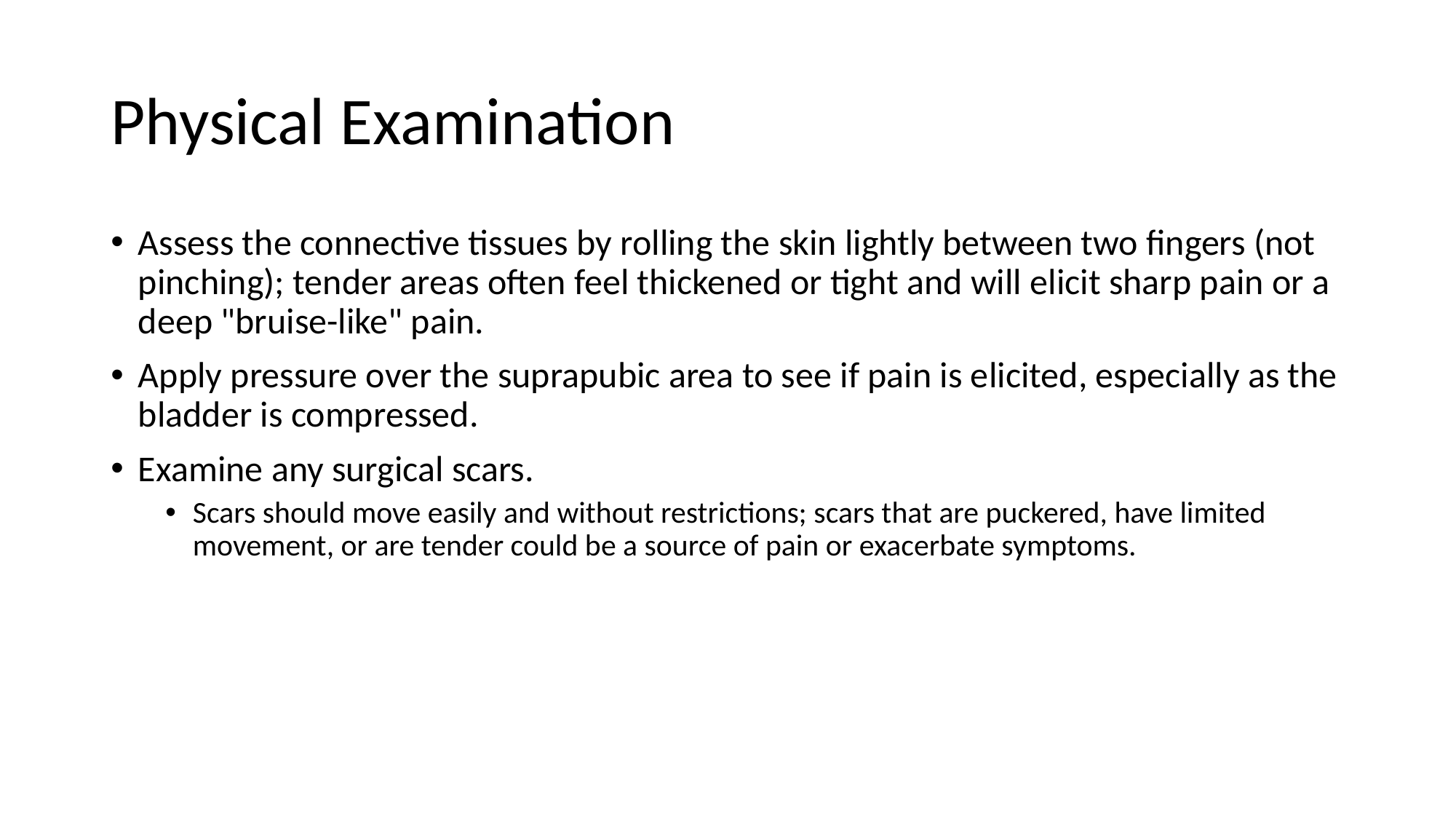

# Physical Examination
Assess the connective tissues by rolling the skin lightly between two fingers (not pinching); tender areas often feel thickened or tight and will elicit sharp pain or a deep "bruise-like" pain.
Apply pressure over the suprapubic area to see if pain is elicited, especially as the bladder is compressed.
Examine any surgical scars.
Scars should move easily and without restrictions; scars that are puckered, have limited movement, or are tender could be a source of pain or exacerbate symptoms.